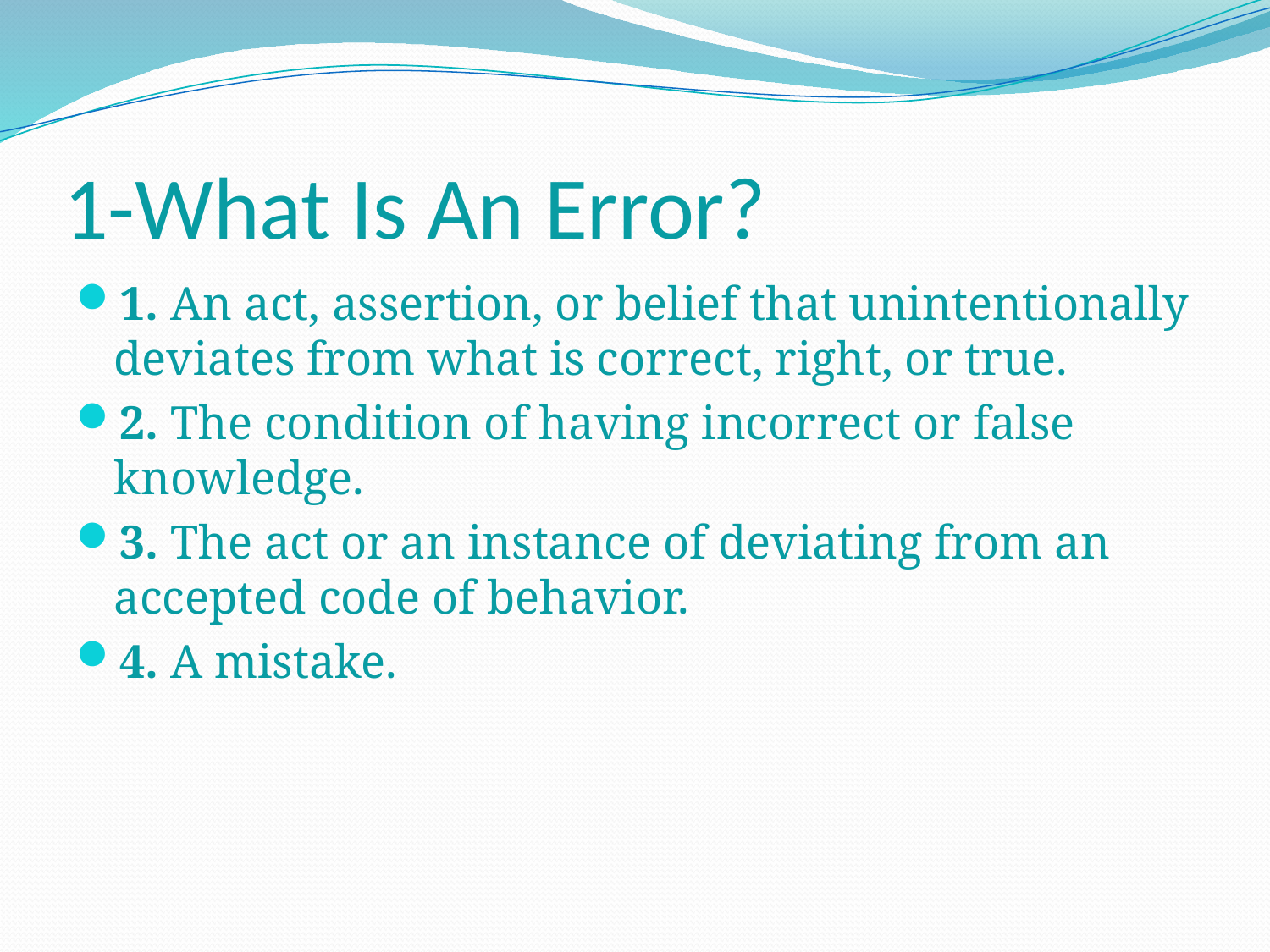

# 1-What Is An Error?
1. An act, assertion, or belief that unintentionally deviates from what is correct, right, or true.
2. The condition of having incorrect or false knowledge.
3. The act or an instance of deviating from an accepted code of behavior.
4. A mistake.